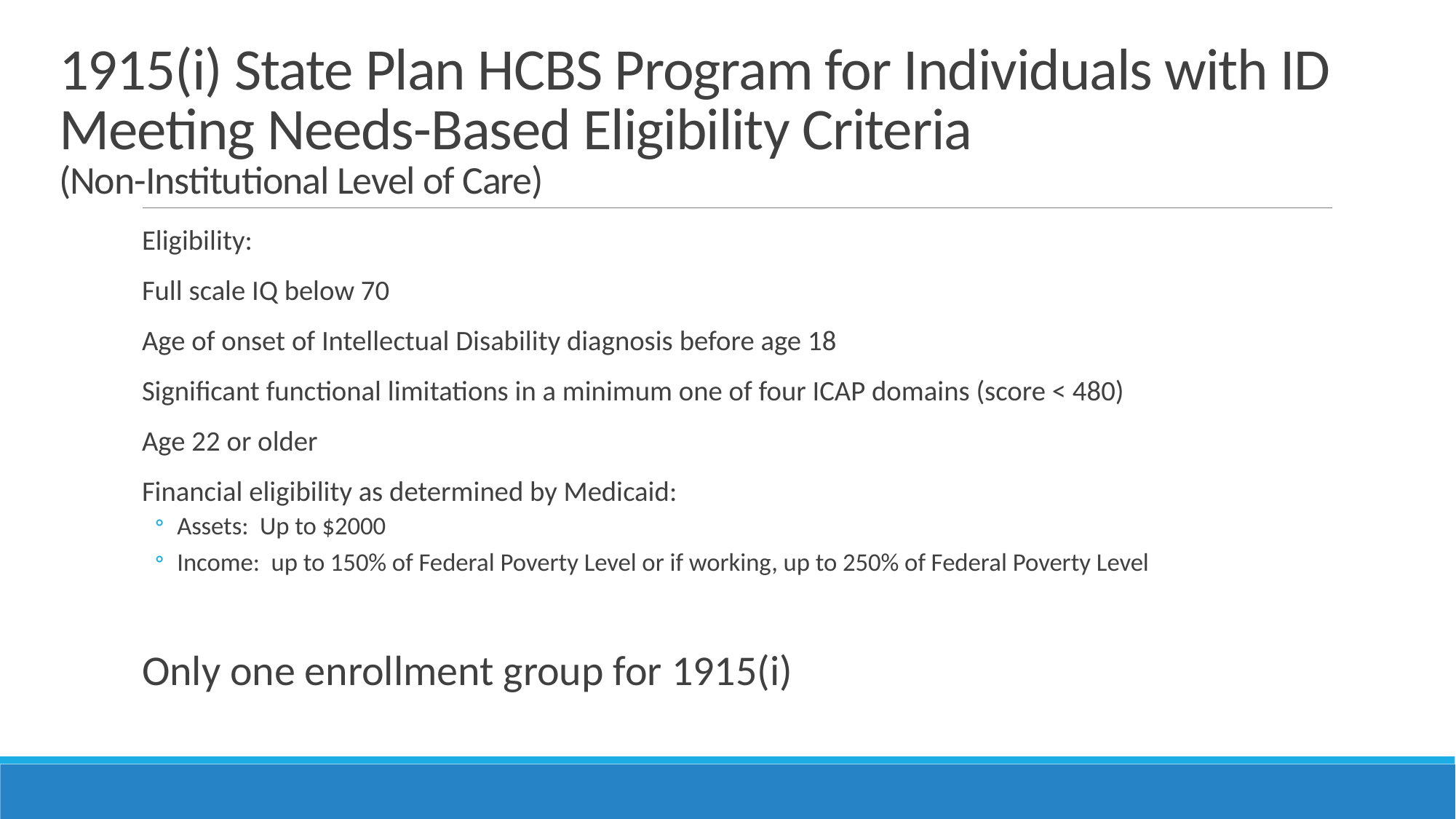

# 1915(i) State Plan HCBS Program for Individuals with ID Meeting Needs-Based Eligibility Criteria (Non-Institutional Level of Care)
Eligibility:
Full scale IQ below 70
Age of onset of Intellectual Disability diagnosis before age 18
Significant functional limitations in a minimum one of four ICAP domains (score < 480)
Age 22 or older
Financial eligibility as determined by Medicaid:
Assets:  Up to $2000
Income:  up to 150% of Federal Poverty Level or if working, up to 250% of Federal Poverty Level

Only one enrollment group for 1915(i)